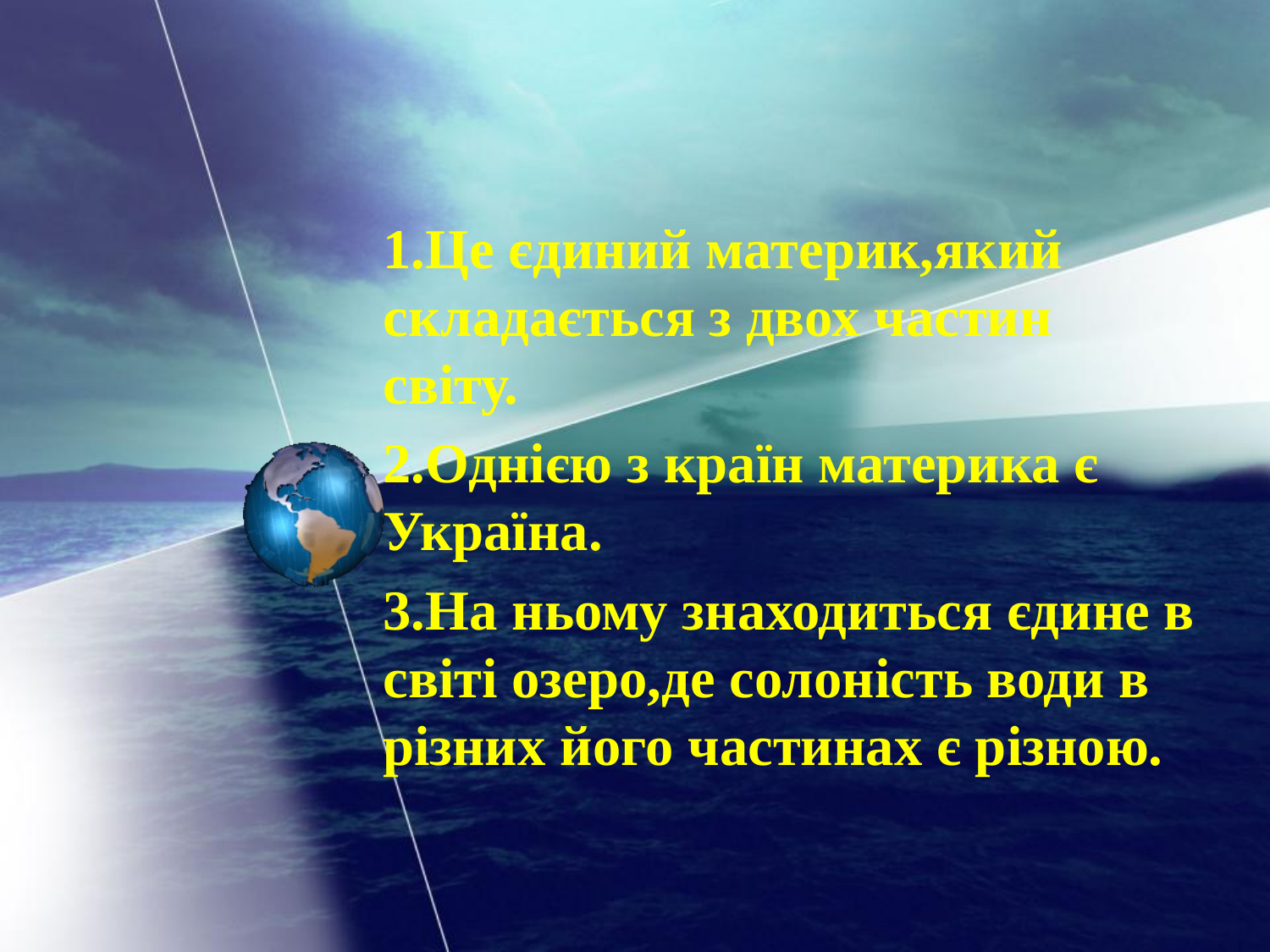

1.Це єдиний материк,який складається з двох частин світу.
2.Однією з країн материка є Україна.
3.На ньому знаходиться єдине в світі озеро,де солоність води в різних його частинах є різною.

#